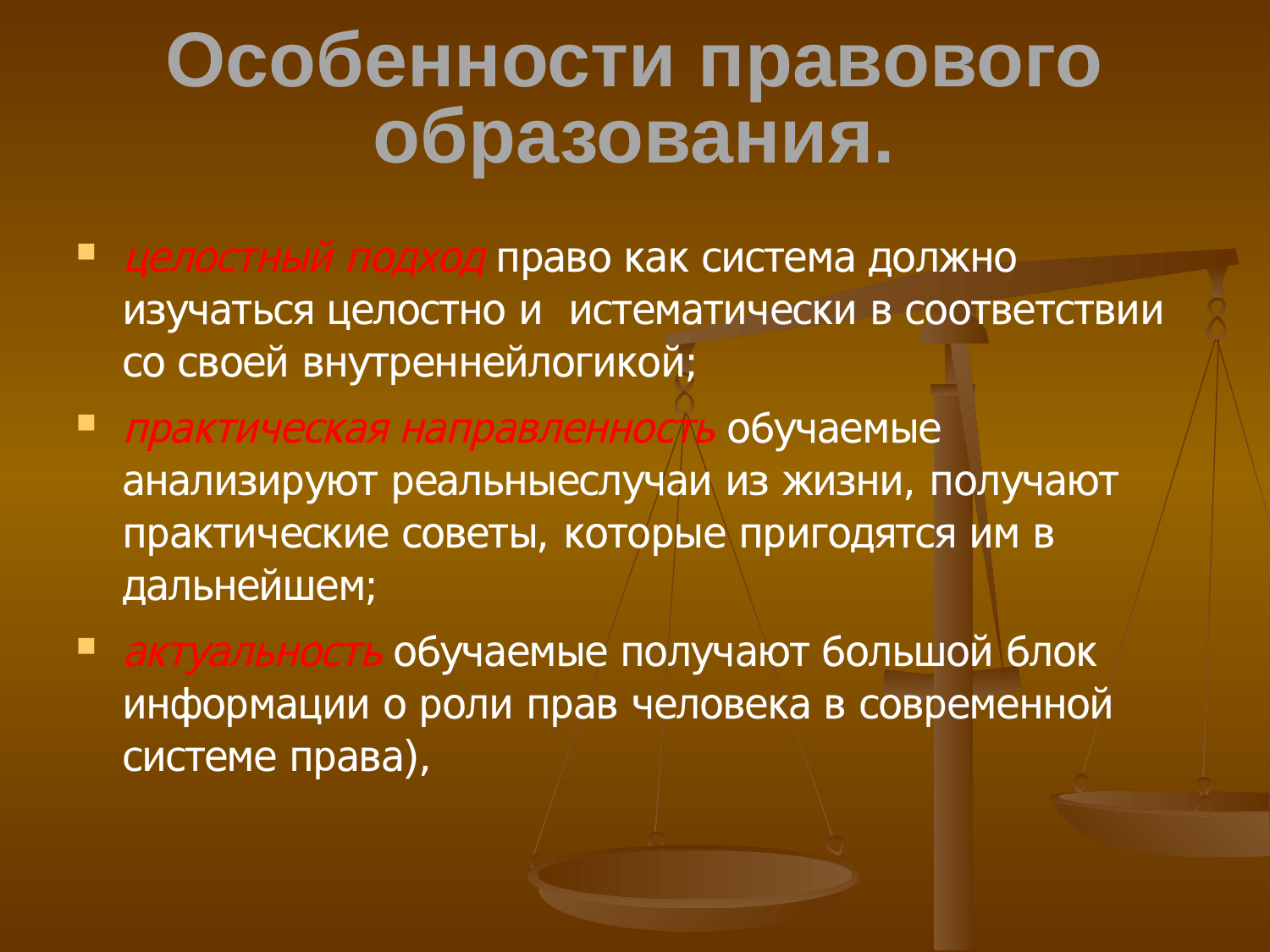

# Особенности правового образования.
целостный подход право как система должно изучаться целостно и  истематически в соответствии со своей внутреннейлогикой;
практическая направленность обучаемые анализируют реальныеслучаи из жизни, получают практические советы, которые пригодятся им в дальнейшем;
актуальность обучаемые получают большой блок информации о роли прав человека в современной системе права),